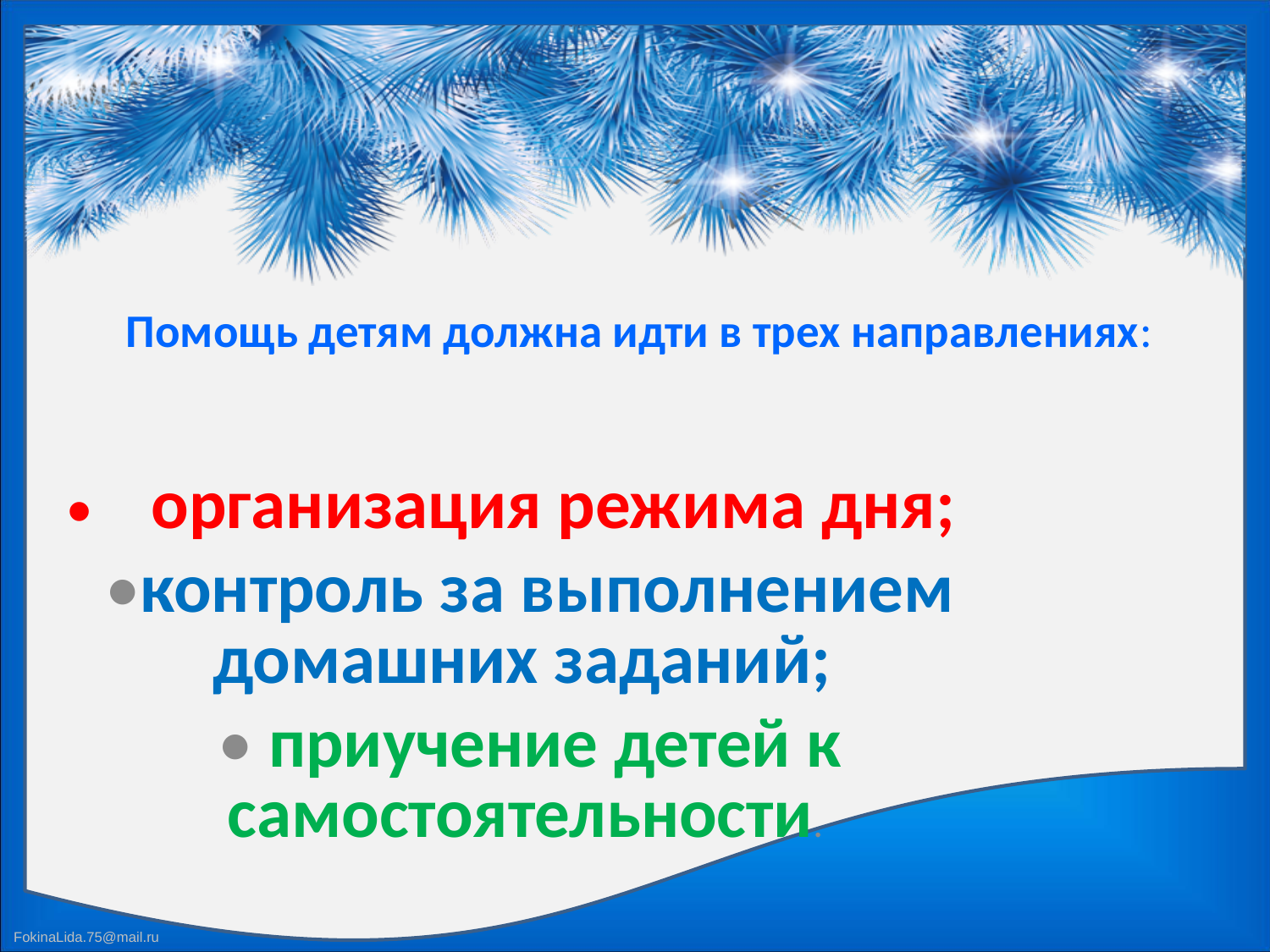

# Помощь детям должна идти в трех направлениях:
организация режима дня;
•контроль за выполнением домашних заданий;
• приучение детей к самостоятельности.